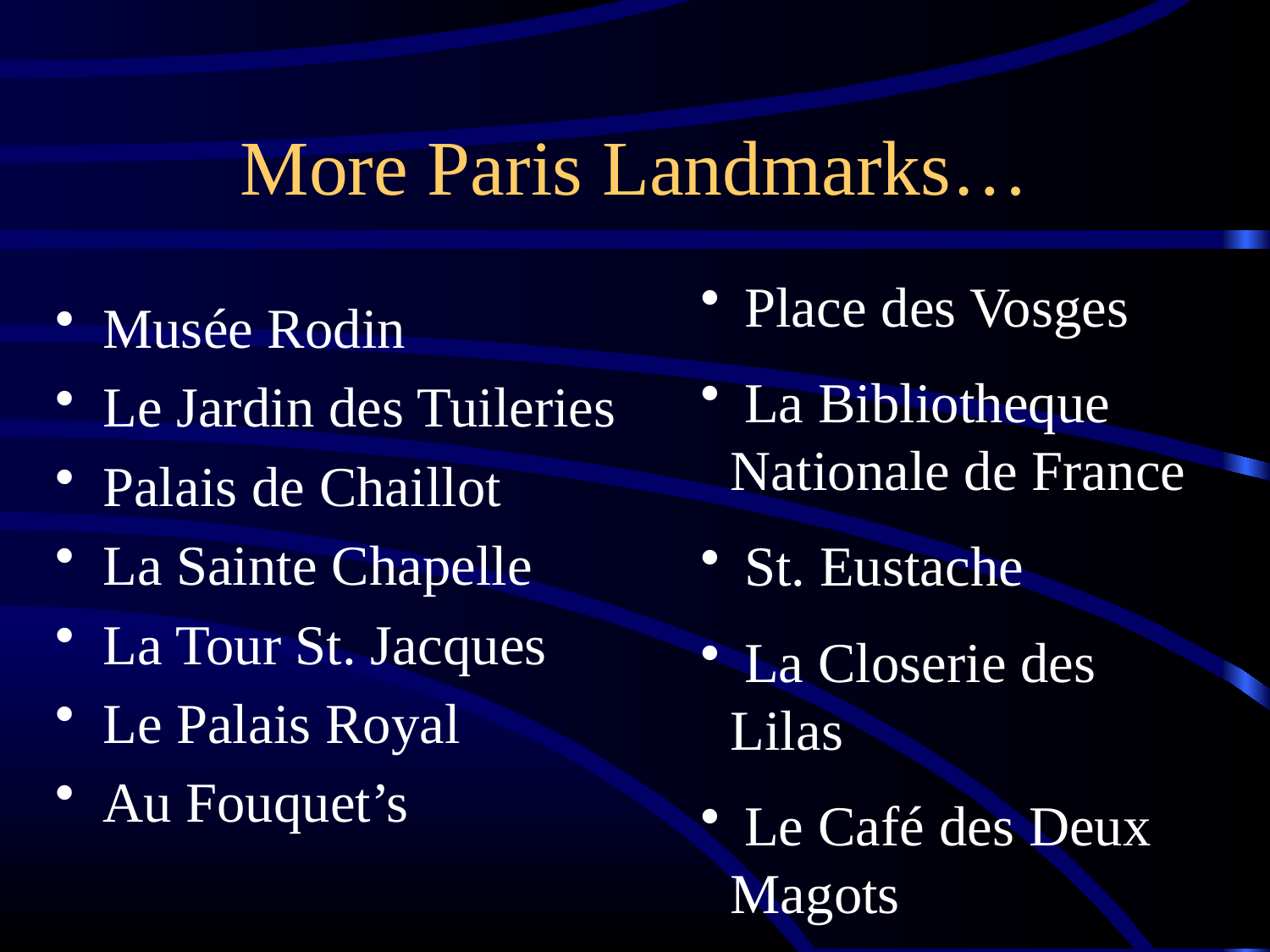

# More Paris Landmarks…
 Place des Vosges
 La Bibliotheque Nationale de France
 St. Eustache
 La Closerie des Lilas
 Le Café des Deux Magots

Musée Rodin
Le Jardin des Tuileries
Palais de Chaillot
La Sainte Chapelle
La Tour St. Jacques
Le Palais Royal
Au Fouquet’s